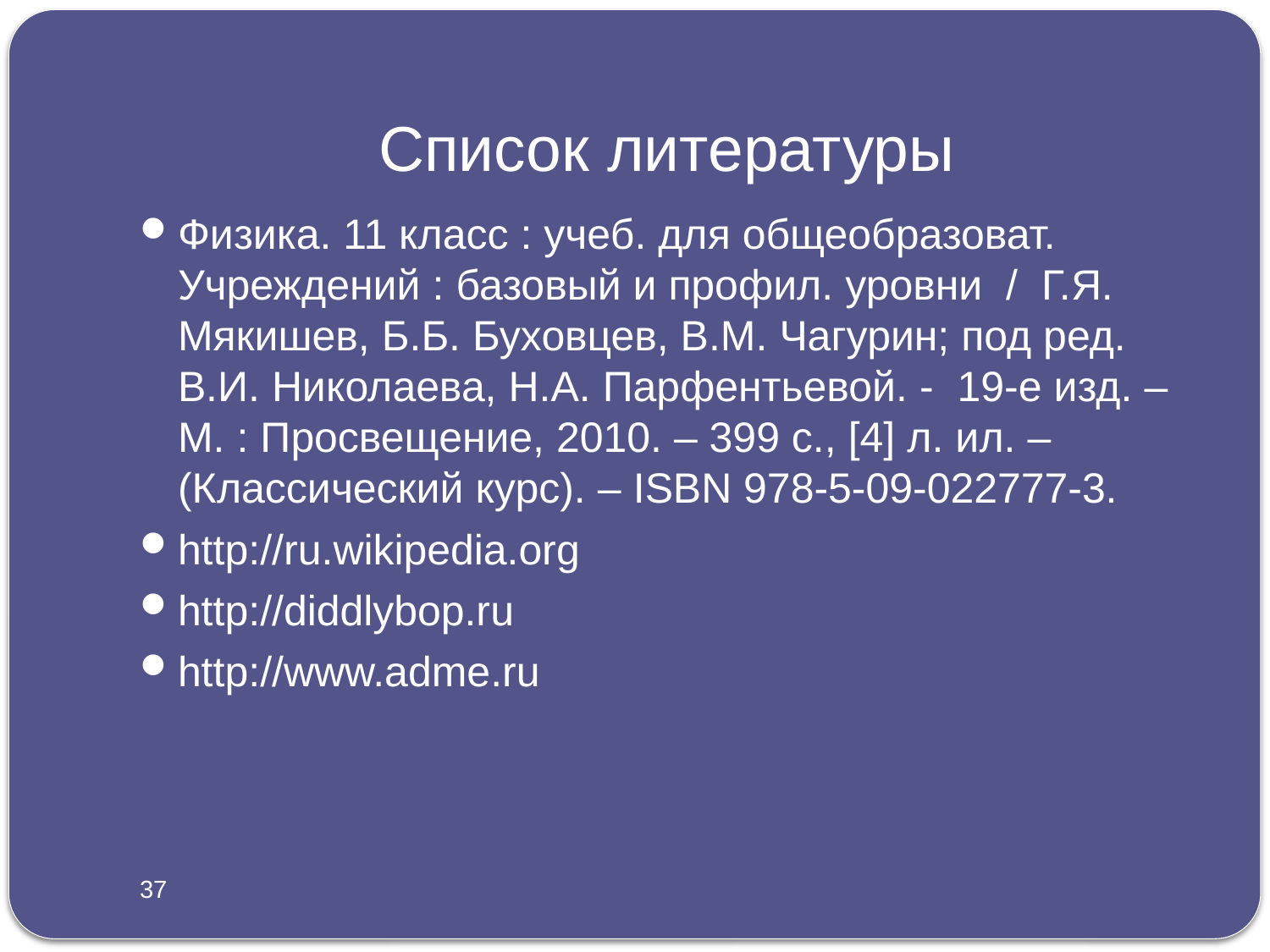

# Список литературы
Физика. 11 класс : учеб. для общеобразоват.  Учреждений : базовый и профил. уровни  /  Г.Я. Мякишев, Б.Б. Буховцев, В.М. Чагурин; под ред. В.И. Николаева, Н.А. Парфентьевой. -  19-е изд. – М. : Просвещение, 2010. – 399 с., [4] л. ил. – (Классический курс). – ISBN 978-5-09-022777-3.
http://ru.wikipedia.org
http://diddlybop.ru
http://www.adme.ru

37